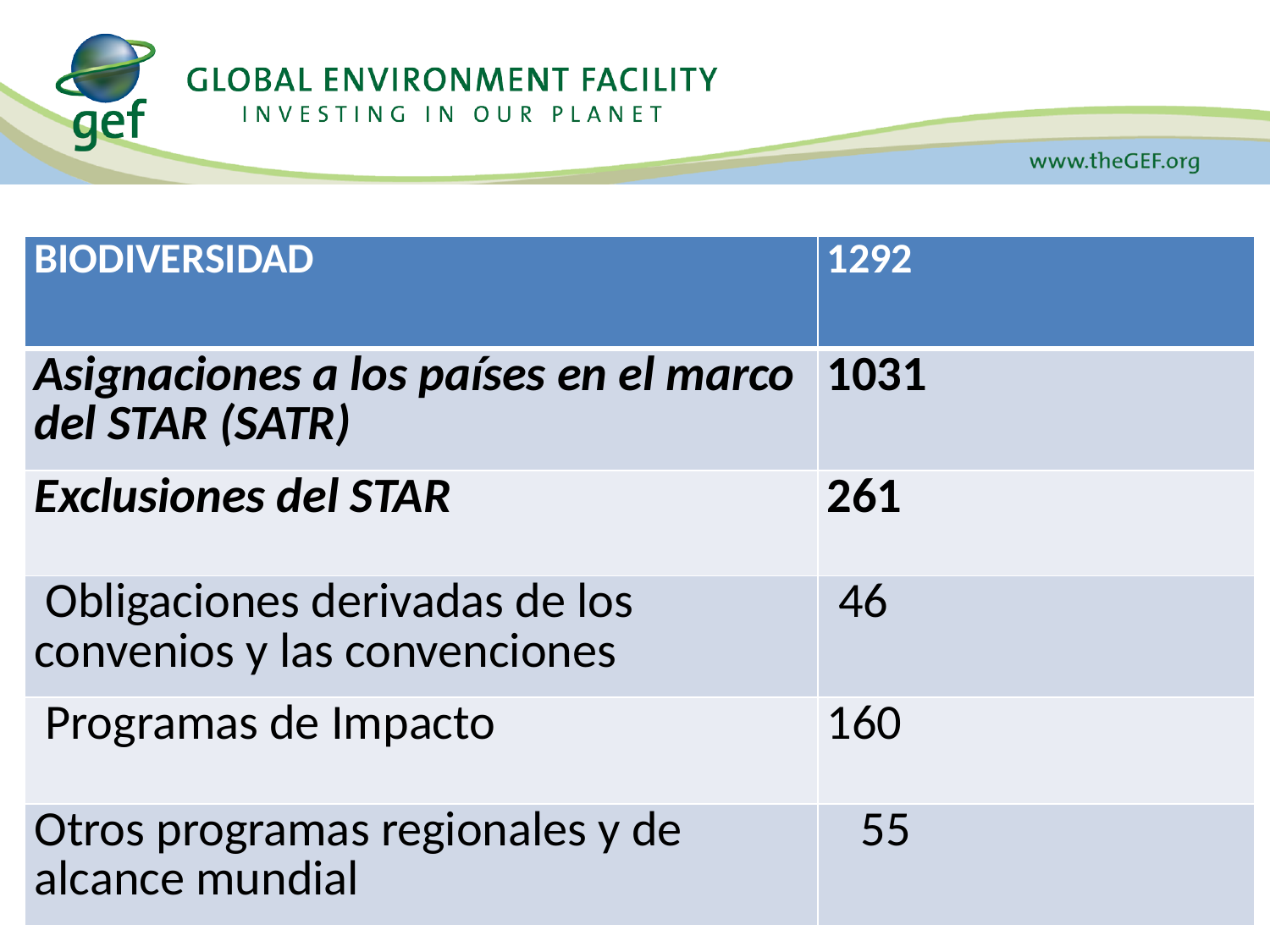

| BIODIVERSIDAD | 1292 |
| --- | --- |
| Asignaciones a los países en el marco del STAR (SATR) | 1031 |
| Exclusiones del STAR | 261 |
| Obligaciones derivadas de los convenios y las convenciones | 46 |
| Programas de Impacto | 160 |
| Otros programas regionales y de alcance mundial | 55 |